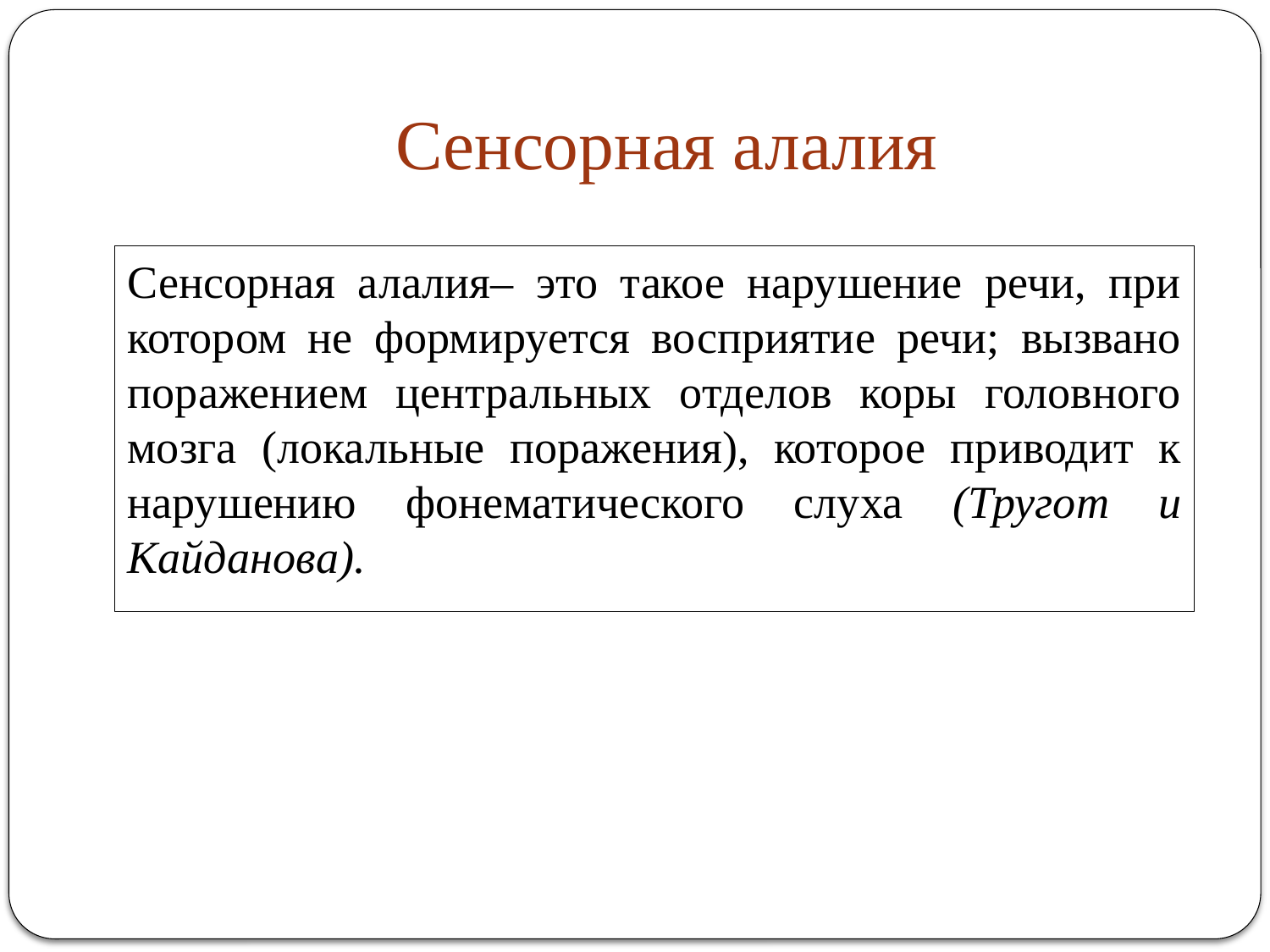

# Сенсорная алалия
Сенсорная алалия– это такое нарушение речи, при котором не формируется восприятие речи; вызвано поражением центральных отделов коры головного мозга (локальные поражения), которое приводит к нарушению фонематического слуха (Тругот и Кайданова).